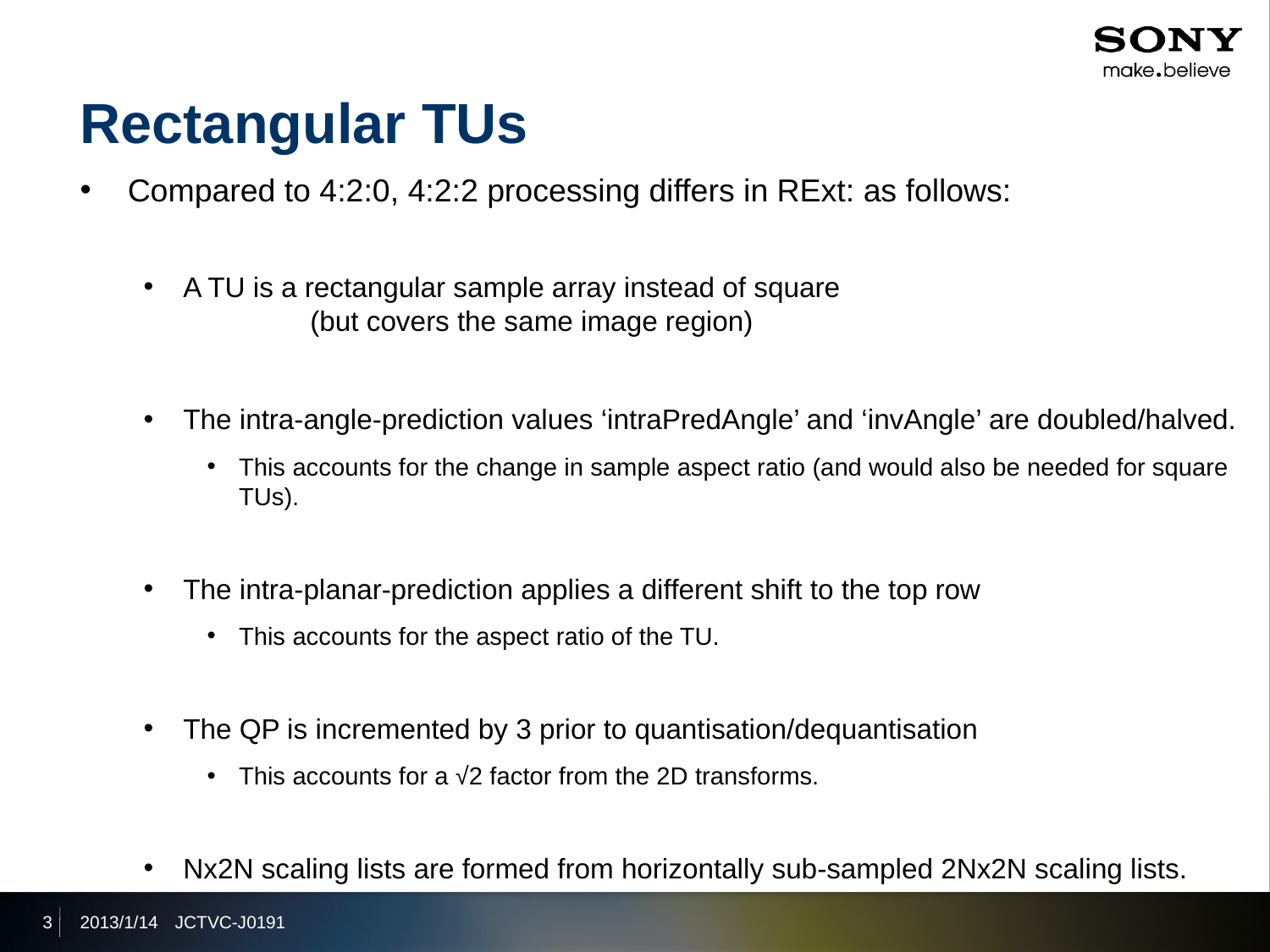

# Rectangular TUs
Compared to 4:2:0, 4:2:2 processing differs in RExt: as follows:

A TU is a rectangular sample array instead of square
	(but covers the same image region)

The intra-angle-prediction values ‘intraPredAngle’ and ‘invAngle’ are doubled/halved.
This accounts for the change in sample aspect ratio (and would also be needed for square TUs).

The intra-planar-prediction applies a different shift to the top row
This accounts for the aspect ratio of the TU.

The QP is incremented by 3 prior to quantisation/dequantisation
This accounts for a √2 factor from the 2D transforms.

Nx2N scaling lists are formed from horizontally sub-sampled 2Nx2N scaling lists.

3
2013/1/14
JCTVC-J0191